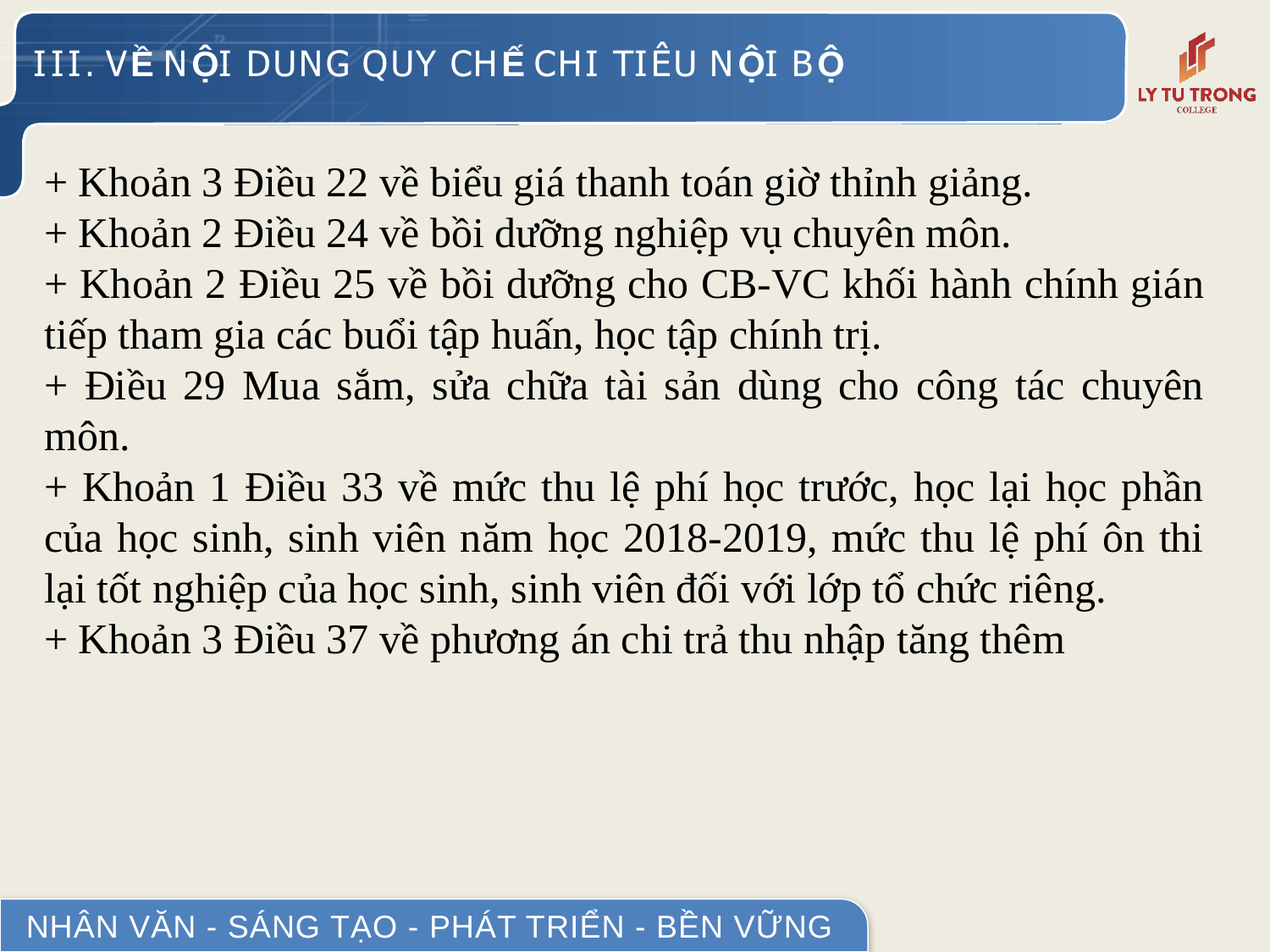

III. VỀ NỘI DUNG QUY CHẾ CHI TIÊU NỘI BỘ
+ Khoản 3 Điều 22 về biểu giá thanh toán giờ thỉnh giảng.
+ Khoản 2 Điều 24 về bồi dưỡng nghiệp vụ chuyên môn.
+ Khoản 2 Điều 25 về bồi dưỡng cho CB-VC khối hành chính gián tiếp tham gia các buổi tập huấn, học tập chính trị.
+ Điều 29 Mua sắm, sửa chữa tài sản dùng cho công tác chuyên môn.
+ Khoản 1 Điều 33 về mức thu lệ phí học trước, học lại học phần của học sinh, sinh viên năm học 2018-2019, mức thu lệ phí ôn thi lại tốt nghiệp của học sinh, sinh viên đối với lớp tổ chức riêng.
+ Khoản 3 Điều 37 về phương án chi trả thu nhập tăng thêm